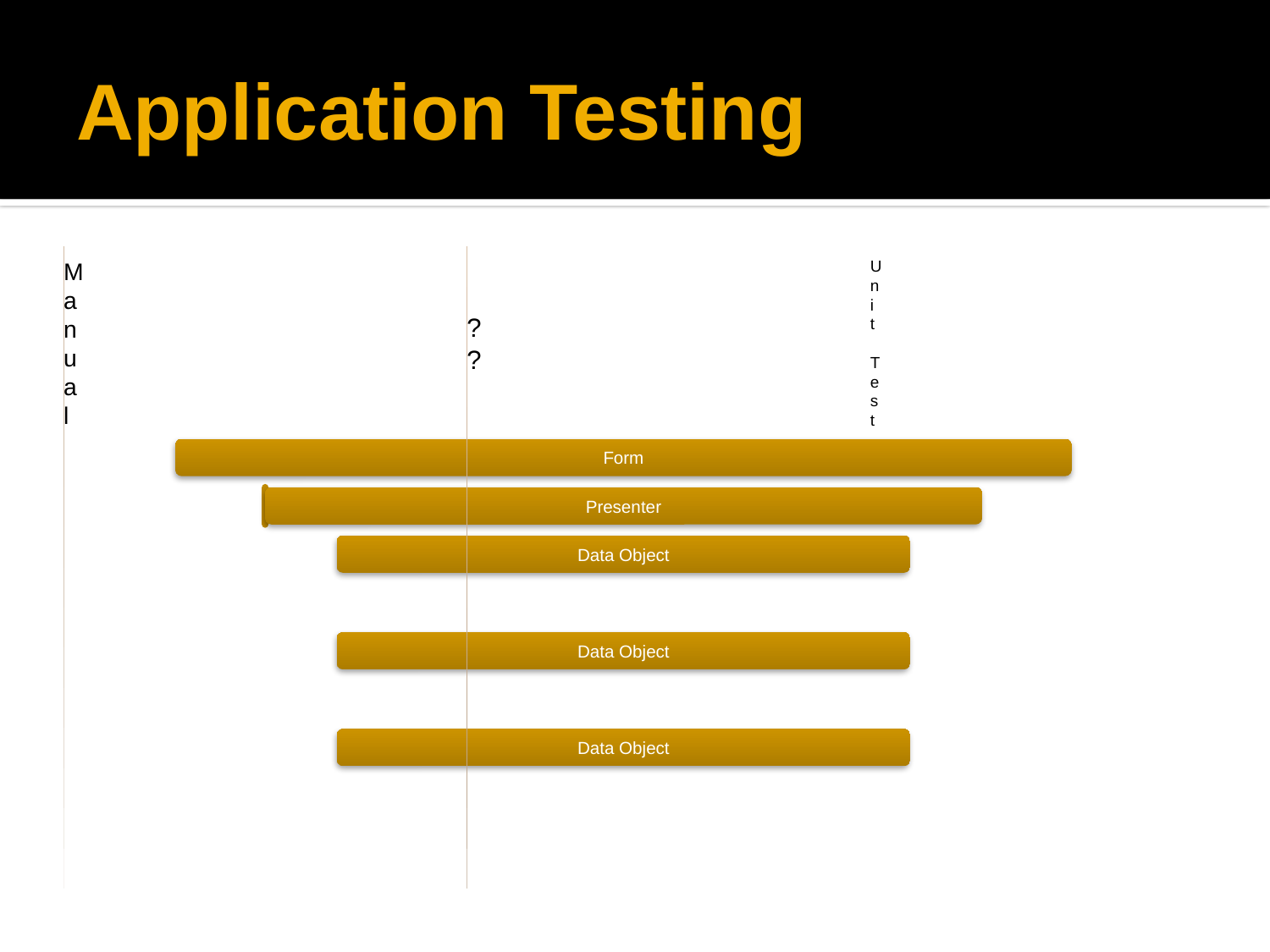

# Application Testing
Form
Presenter
Data Object
Data Object
Data Object
Manual
??